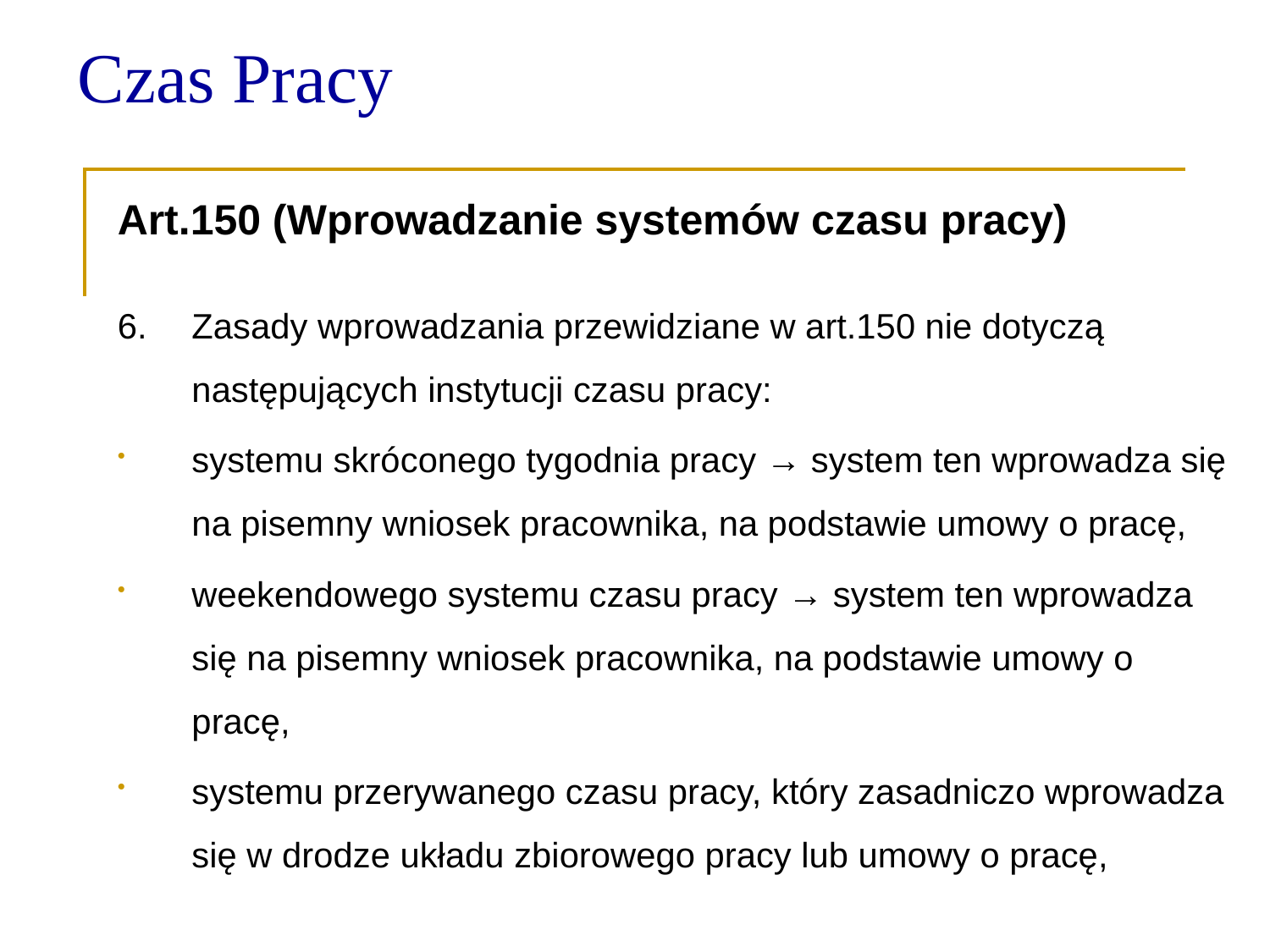

Czas Pracy
Art.150 (Wprowadzanie systemów czasu pracy)
6.	Zasady wprowadzania przewidziane w art.150 nie dotyczą następujących instytucji czasu pracy:
systemu skróconego tygodnia pracy → system ten wprowadza się na pisemny wniosek pracownika, na podstawie umowy o pracę,
weekendowego systemu czasu pracy → system ten wprowadza się na pisemny wniosek pracownika, na podstawie umowy o pracę,
systemu przerywanego czasu pracy, który zasadniczo wprowadza się w drodze układu zbiorowego pracy lub umowy o pracę,